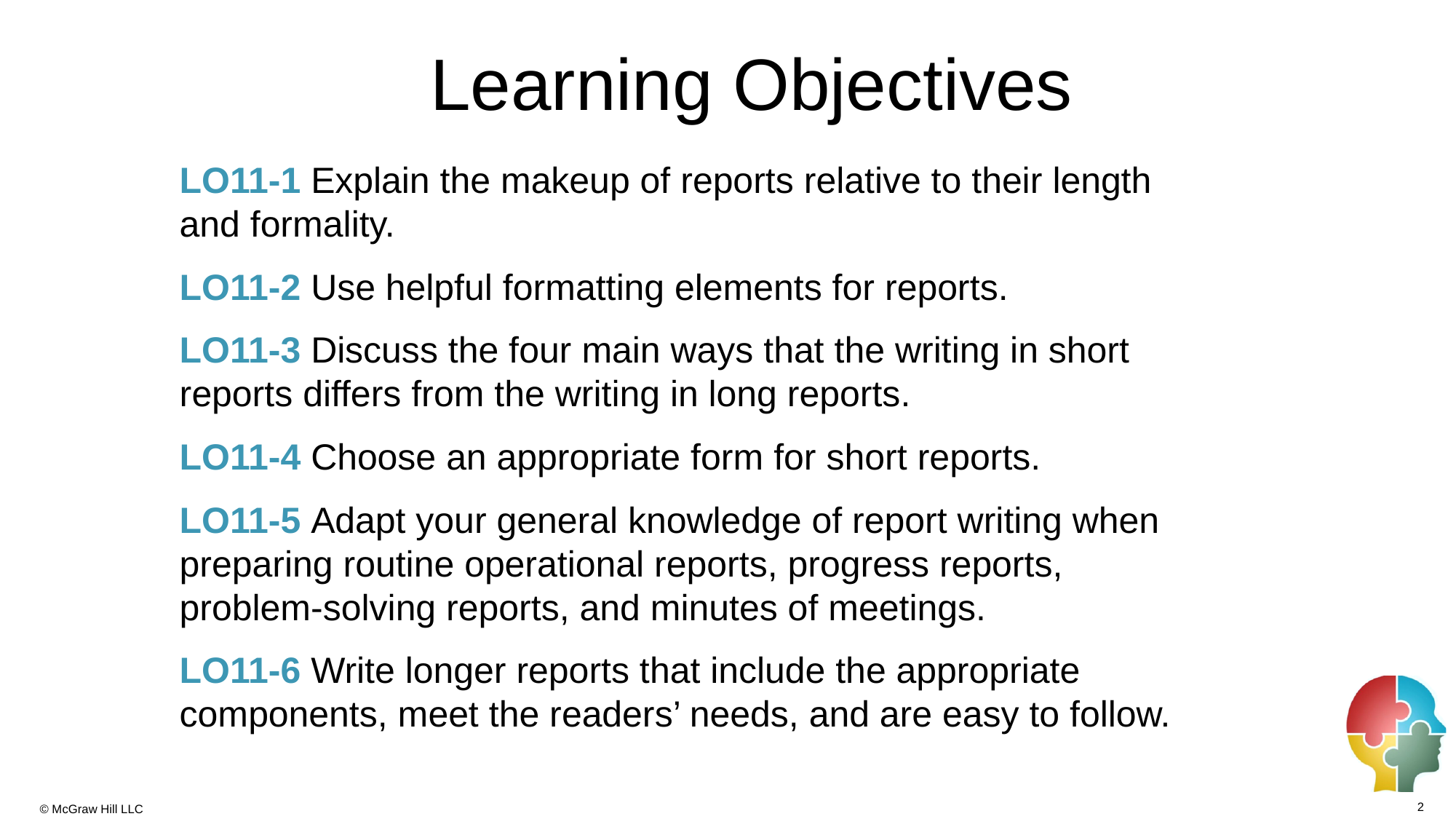

# Learning Objectives
LO11-1 Explain the makeup of reports relative to their length and formality.
LO11-2 Use helpful formatting elements for reports.
LO11-3 Discuss the four main ways that the writing in short reports differs from the writing in long reports.
LO11-4 Choose an appropriate form for short reports.
LO11-5 Adapt your general knowledge of report writing when preparing routine operational reports, progress reports, problem-solving reports, and minutes of meetings.
LO11-6 Write longer reports that include the appropriate components, meet the readers’ needs, and are easy to follow.
2